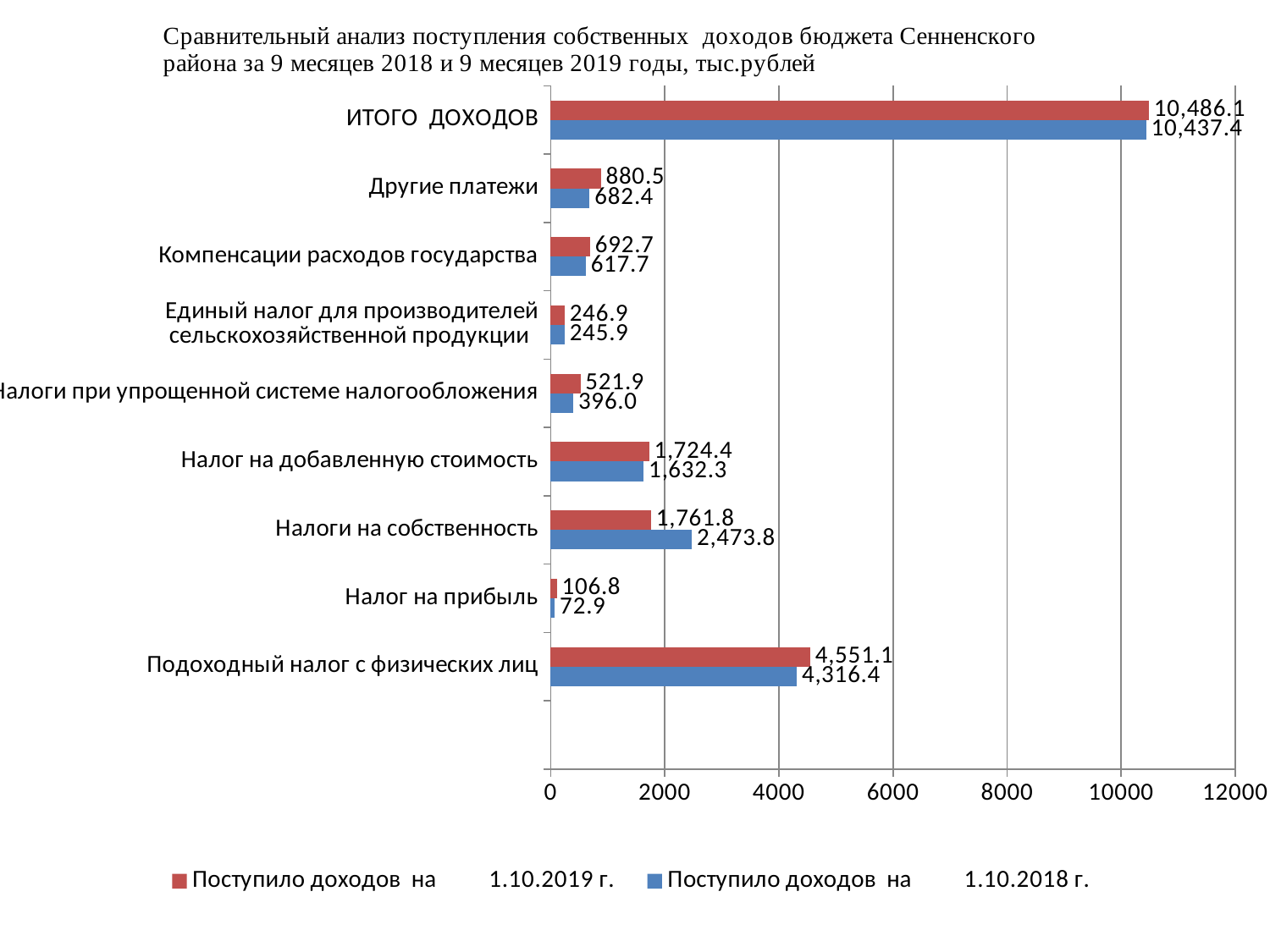

### Chart

| Category | Поступило доходов  на          1.10.2018 г.    | Поступило доходов  на          1.10.2019 г.    |
|---|---|---|
|  | None | None |
| Подоходный налог с физических лиц | 4316.400000000001 | 4551.1 |
| Налог на прибыль | 72.9 | 106.8 |
| Налоги на собственность | 2473.8 | 1761.8 |
| Налог на добавленную стоимость | 1632.3 | 1724.4 |
| Налоги при упрощенной системе налогообложения | 396.0 | 521.9 |
| Единый налог для производителей сельскохозяйственной продукции  | 245.9 | 246.9 |
| Компенсации расходов государства | 617.7 | 692.7 |
| Другие платежи | 682.4 | 880.5 |
| ИТОГО  ДОХОДОВ | 10437.4 | 10486.1 |